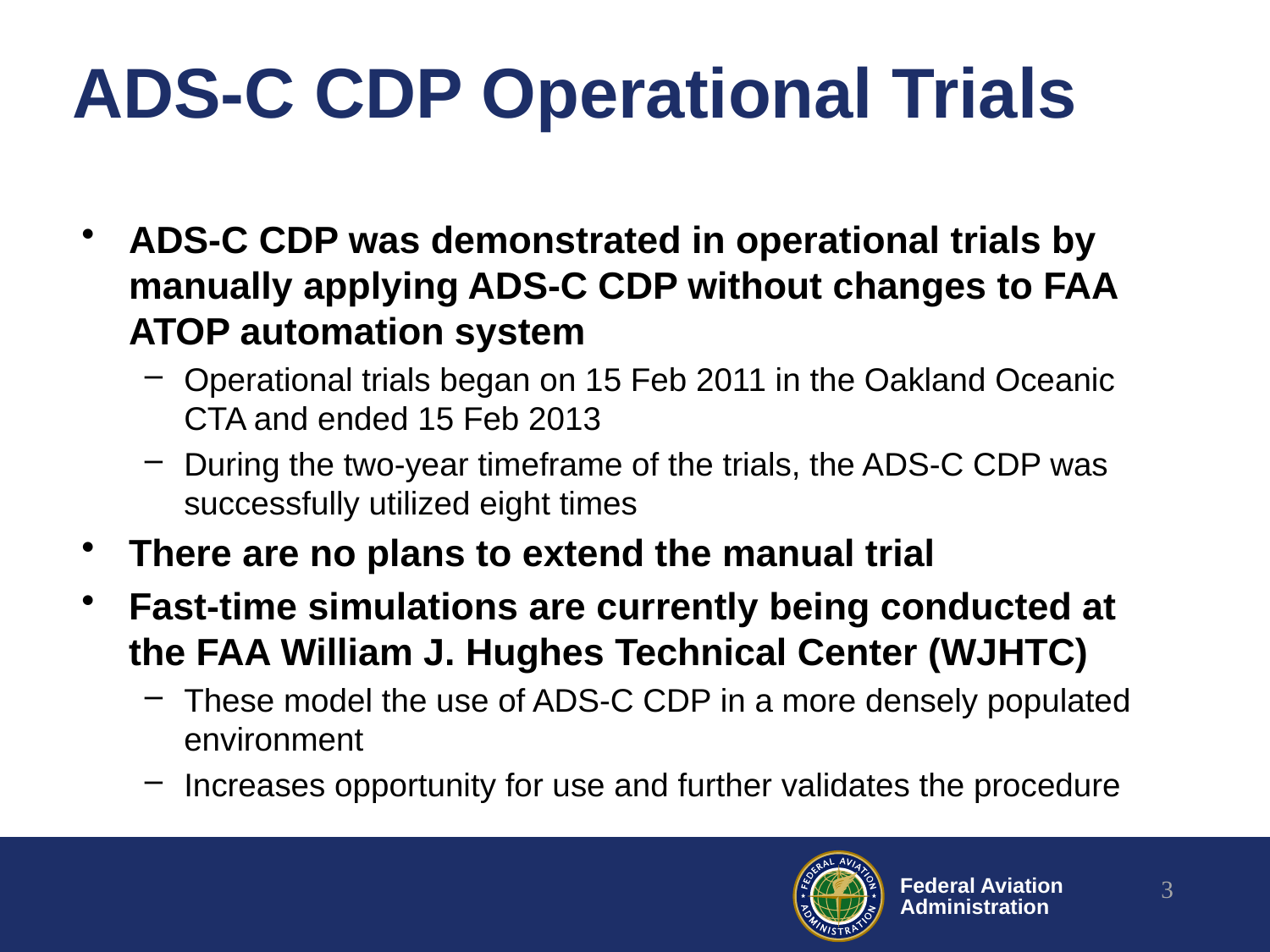

# ADS-C CDP Operational Trials
ADS-C CDP was demonstrated in operational trials by manually applying ADS-C CDP without changes to FAA ATOP automation system
Operational trials began on 15 Feb 2011 in the Oakland Oceanic CTA and ended 15 Feb 2013
During the two-year timeframe of the trials, the ADS-C CDP was successfully utilized eight times
There are no plans to extend the manual trial
Fast-time simulations are currently being conducted at the FAA William J. Hughes Technical Center (WJHTC)
These model the use of ADS-C CDP in a more densely populated environment
Increases opportunity for use and further validates the procedure
3